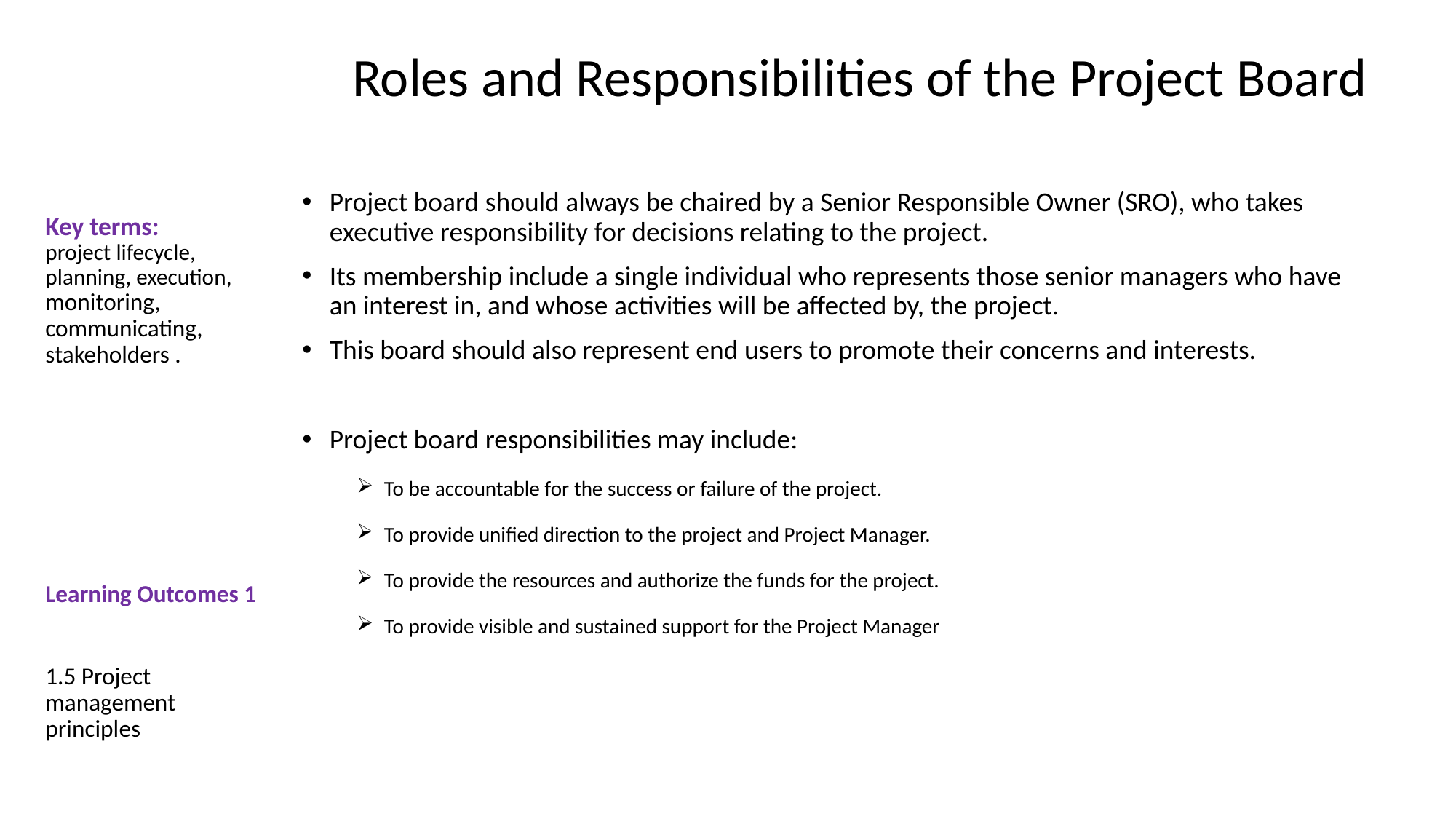

# Roles and Responsibilities of the Project Board

Key terms:
project lifecycle, planning, execution, monitoring, communicating, stakeholders .

Learning Outcomes 1

1.5 Project management principles

Project board should always be chaired by a Senior Responsible Owner (SRO), who takes executive responsibility for decisions relating to the project.
Its membership include a single individual who represents those senior managers who have an interest in, and whose activities will be affected by, the project.
This board should also represent end users to promote their concerns and interests.

Project board responsibilities may include:
To be accountable for the success or failure of the project.
To provide unified direction to the project and Project Manager.
To provide the resources and authorize the funds for the project.
To provide visible and sustained support for the Project Manager